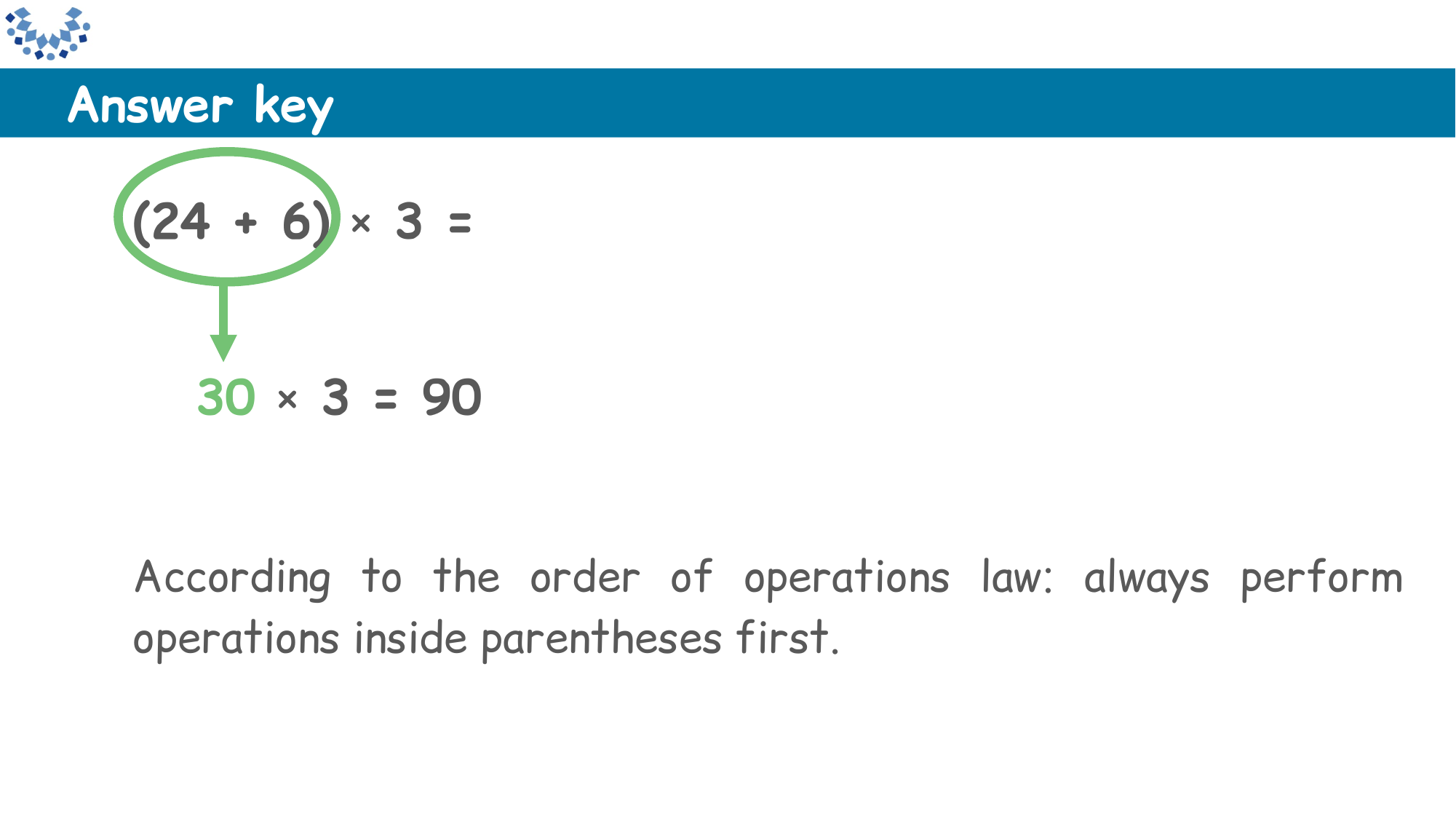

Answer key

(24 + 6) × 3 =

   30 × 3 = 90

According to the order of operations law: always perform operations inside parentheses first.